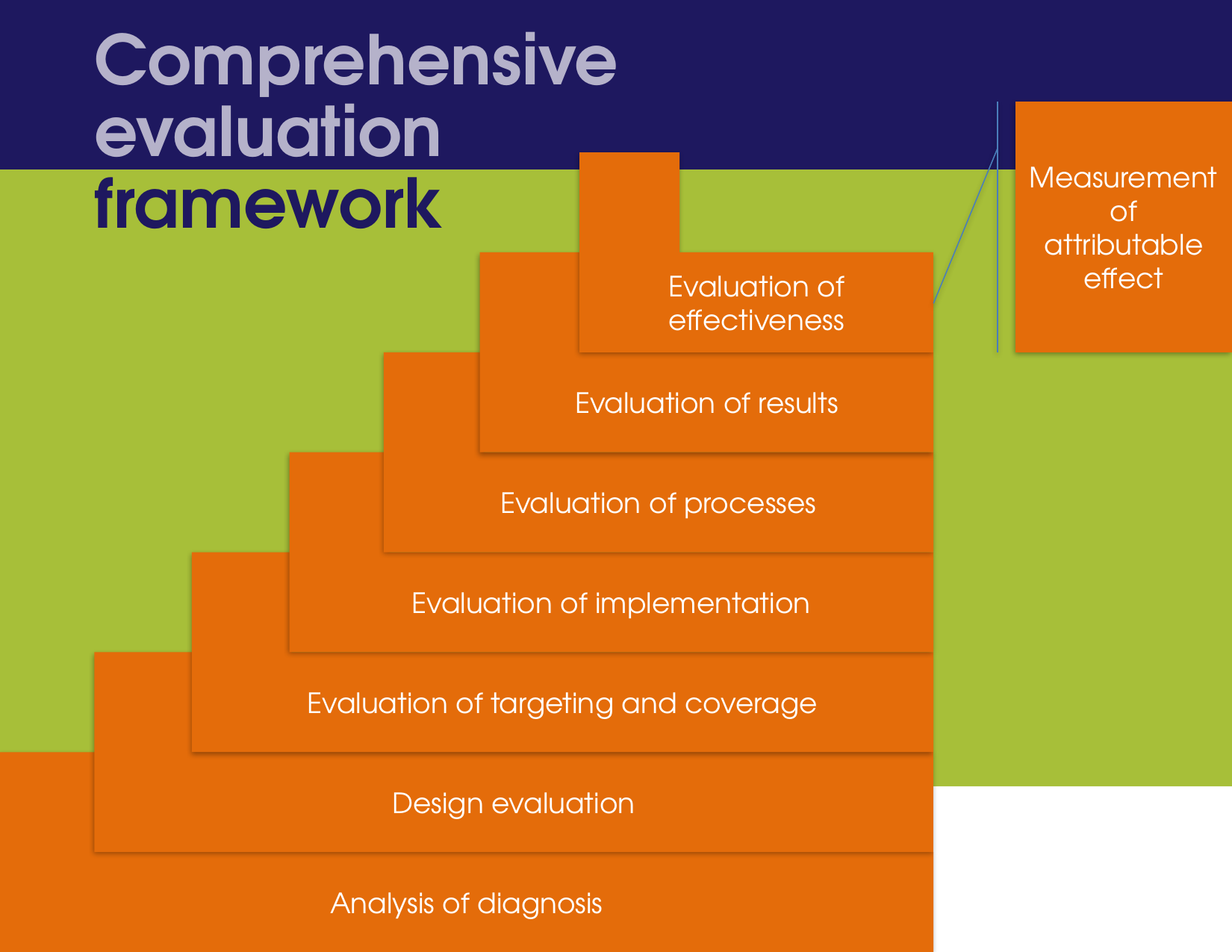

Comprehensive
evaluation
framework
Measurement of attributable effect
Evaluation of effectiveness
Evaluation of results
Evaluation of processes
Evaluation of implementation
Evaluation of targeting and coverage
Design evaluation
Analysis of diagnosis